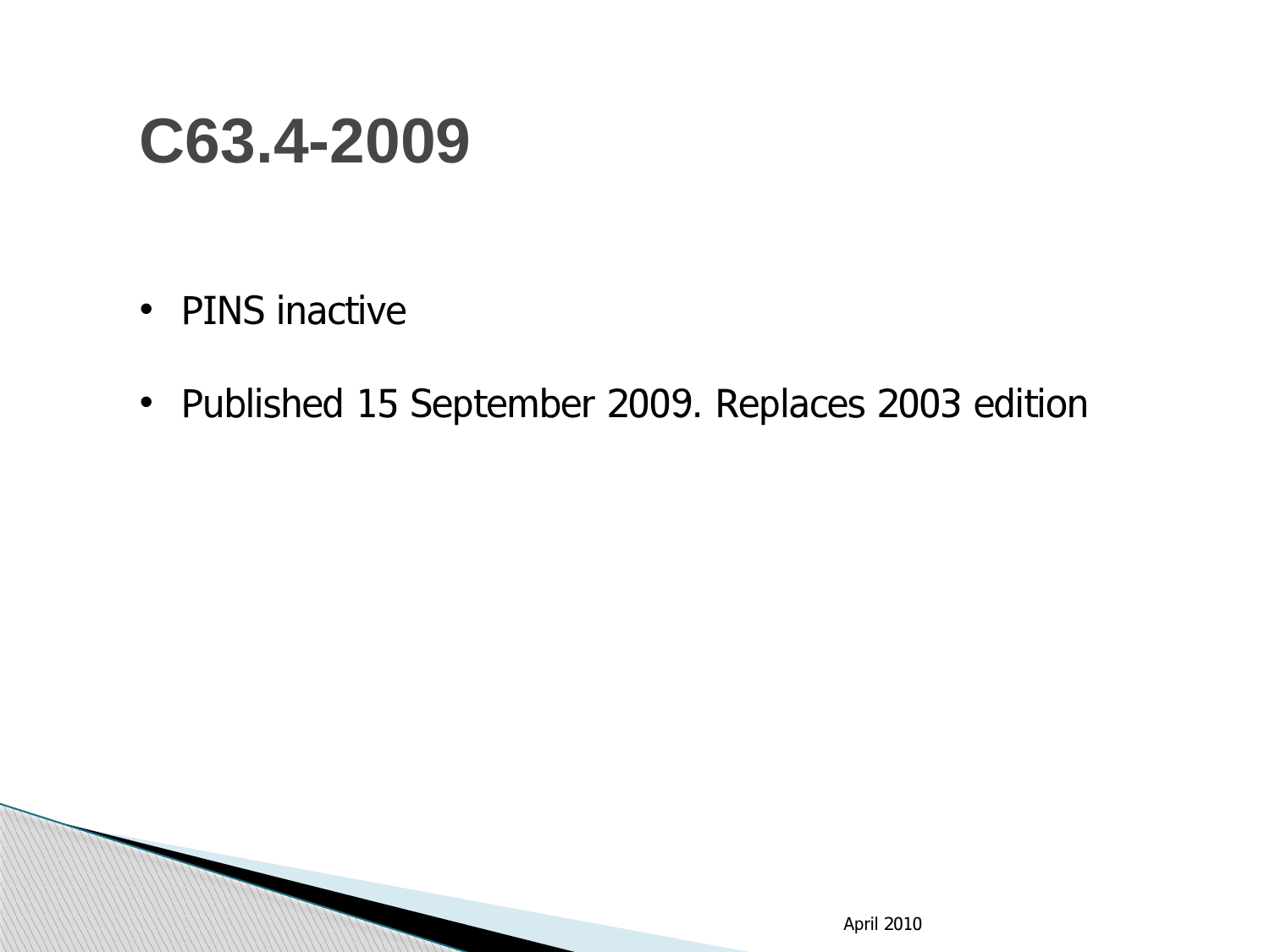

# C63.4-2009
 PINS inactive
 Published 15 September 2009. Replaces 2003 edition

April 2010